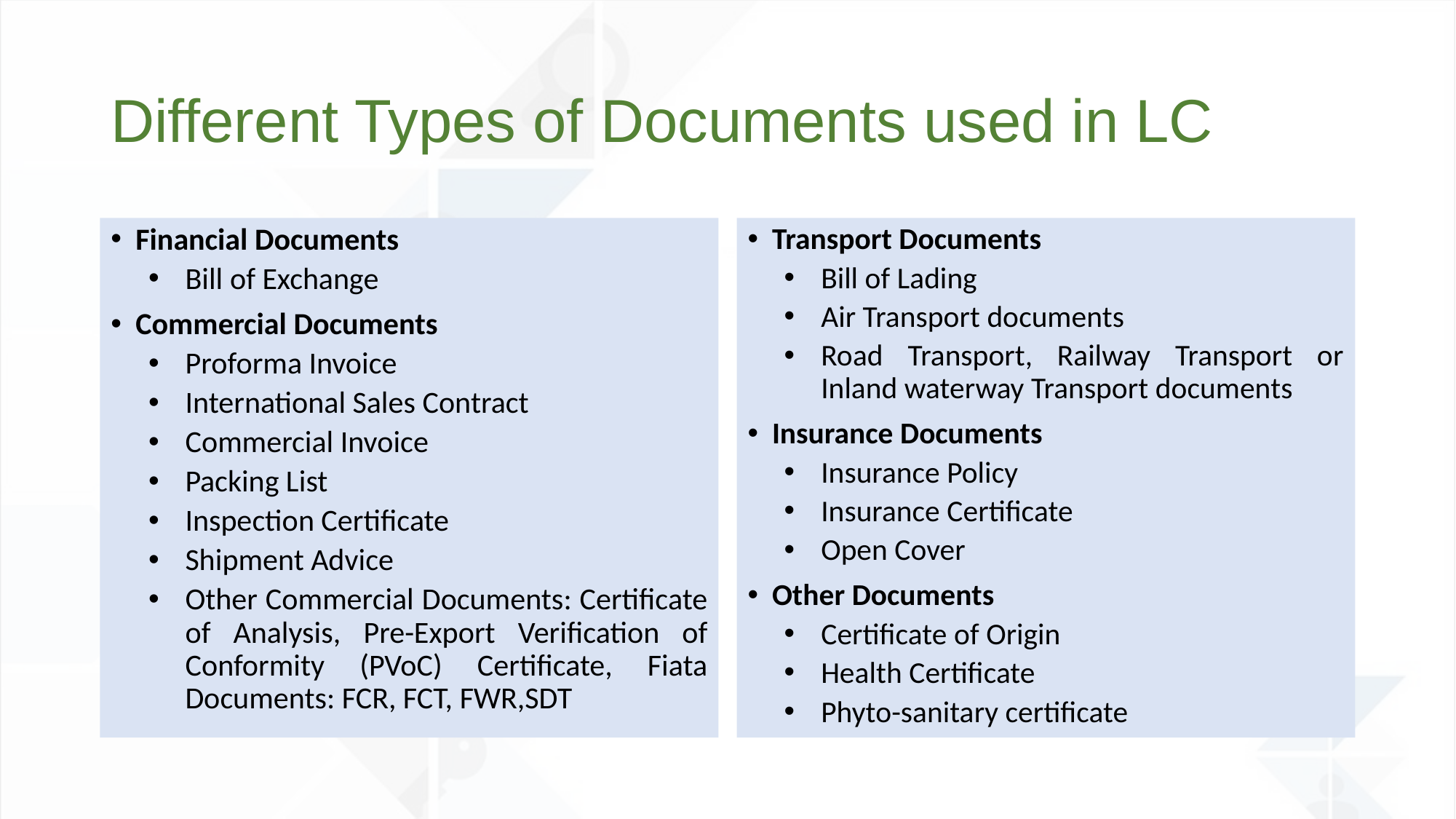

# Different Types of Documents used in LC
Financial Documents
Bill of Exchange
Commercial Documents
Proforma Invoice
International Sales Contract
Commercial Invoice
Packing List
Inspection Certificate
Shipment Advice
Other Commercial Documents: Certificate of Analysis, Pre-Export Verification of Conformity (PVoC) Certificate, Fiata Documents: FCR, FCT, FWR,SDT

Transport Documents
Bill of Lading
Air Transport documents
Road Transport, Railway Transport or Inland waterway Transport documents
Insurance Documents
Insurance Policy
Insurance Certificate
Open Cover
Other Documents
Certificate of Origin
Health Certificate
Phyto-sanitary certificate